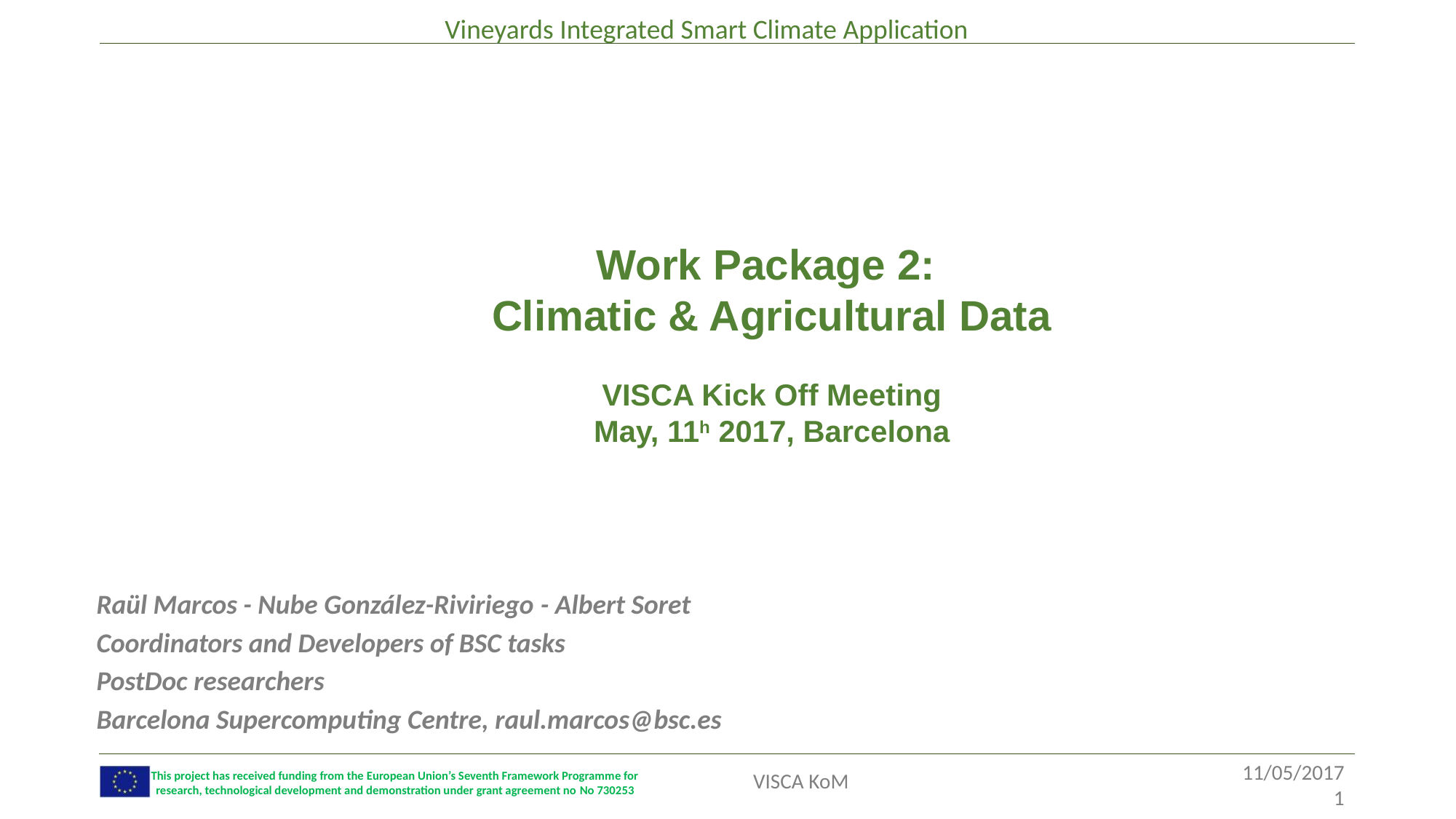

Work Package 2:
Climatic & Agricultural Data

VISCA Kick Off Meeting
May, 11h 2017, Barcelona

Raül Marcos - Nube González-Riviriego - Albert Soret
Coordinators and Developers of BSC tasks
PostDoc researchers
Barcelona Supercomputing Centre, raul.marcos@bsc.es